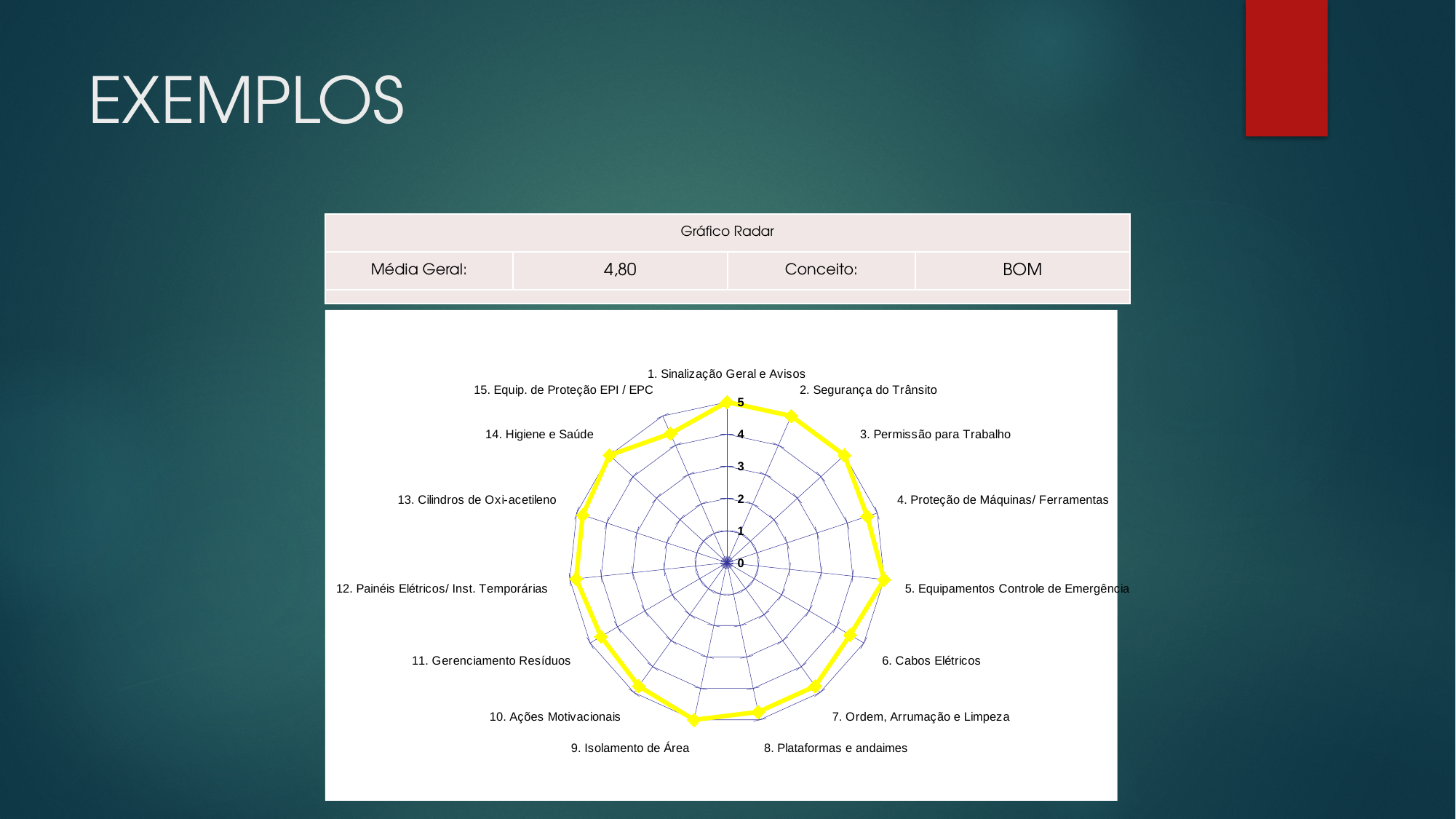

EXEMPLOS
| Gráfico Radar |  |  |  |
| --- | --- | --- | --- |
| Média Geral: | 4,80 | Conceito: | BOM |
|  |  |  |  |

### Chart

| Category |  |
|---|---|
| 1. Sinalização Geral e Avisos | 5.0 |
| 2. Segurança do Trânsito | 5.0 |
| 3. Permissão para Trabalho | 5.0 |
| 4. Proteção de Máquinas/ Ferramentas | 4.666666666666667 |
| 5. Equipamentos Controle de Emergência | 5.0 |
| 6. Cabos Elétricos | 4.5 |
| 7. Ordem, Arrumação e Limpeza | 4.75 |
| 8. Plataformas e andaimes | 4.75 |
| 9. Isolamento de Área | 5.0 |
| 10. Ações Motivacionais | 4.75 |
| 11. Gerenciamento Resíduos | 4.6 |
| 12. Painéis Elétricos/ Inst. Temporárias | 4.8 |
| 13. Cilindros de Oxi-acetileno | 4.8 |
| 14. Higiene e Saúde | 5.0 |
| 15. Equip. de Proteção EPI / EPC | 4.4 |